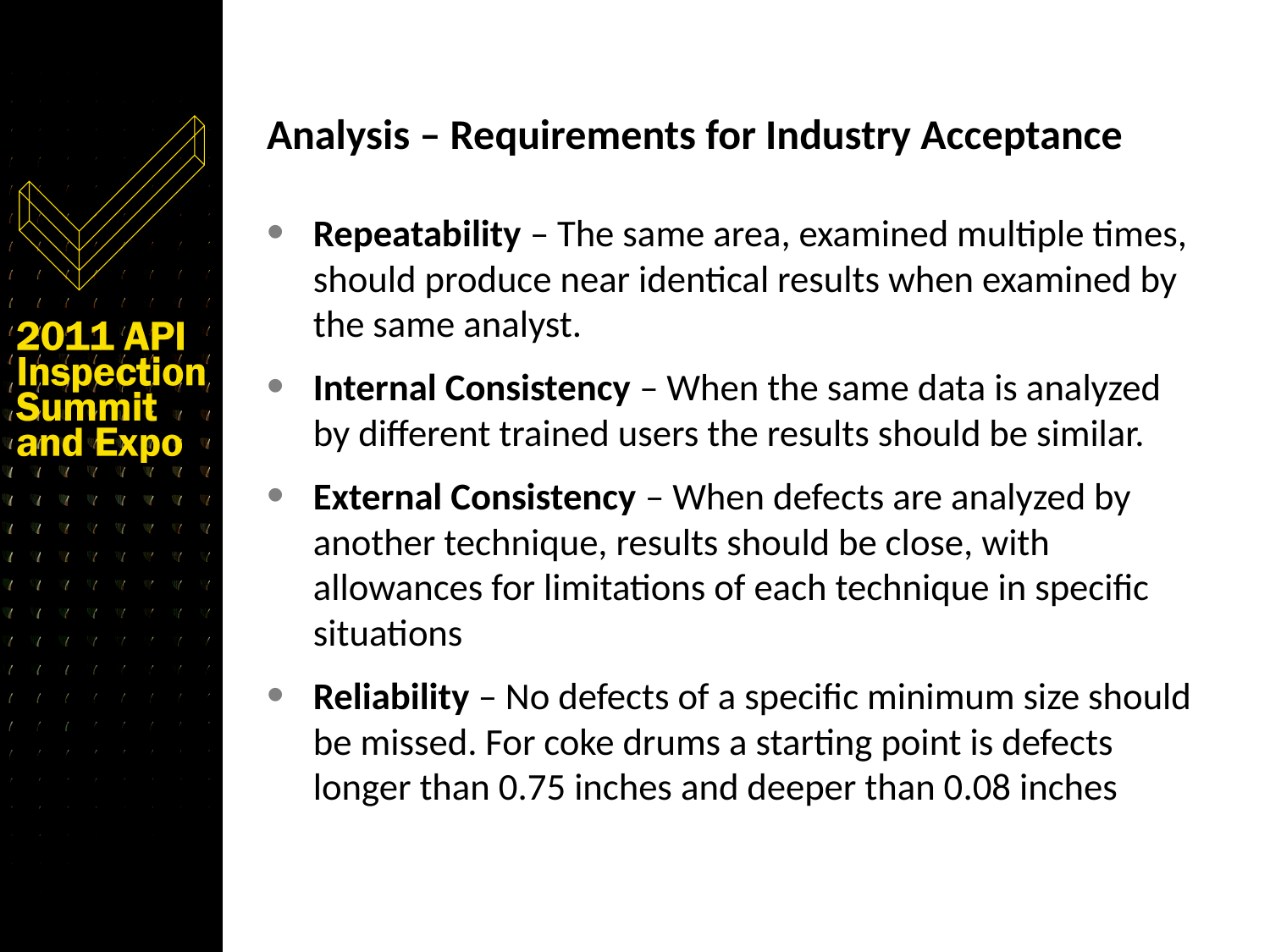

# Analysis – Requirements for Industry Acceptance
Repeatability – The same area, examined multiple times, should produce near identical results when examined by the same analyst.
Internal Consistency – When the same data is analyzed by different trained users the results should be similar.
External Consistency – When defects are analyzed by another technique, results should be close, with allowances for limitations of each technique in specific situations
Reliability – No defects of a specific minimum size should be missed. For coke drums a starting point is defects longer than 0.75 inches and deeper than 0.08 inches